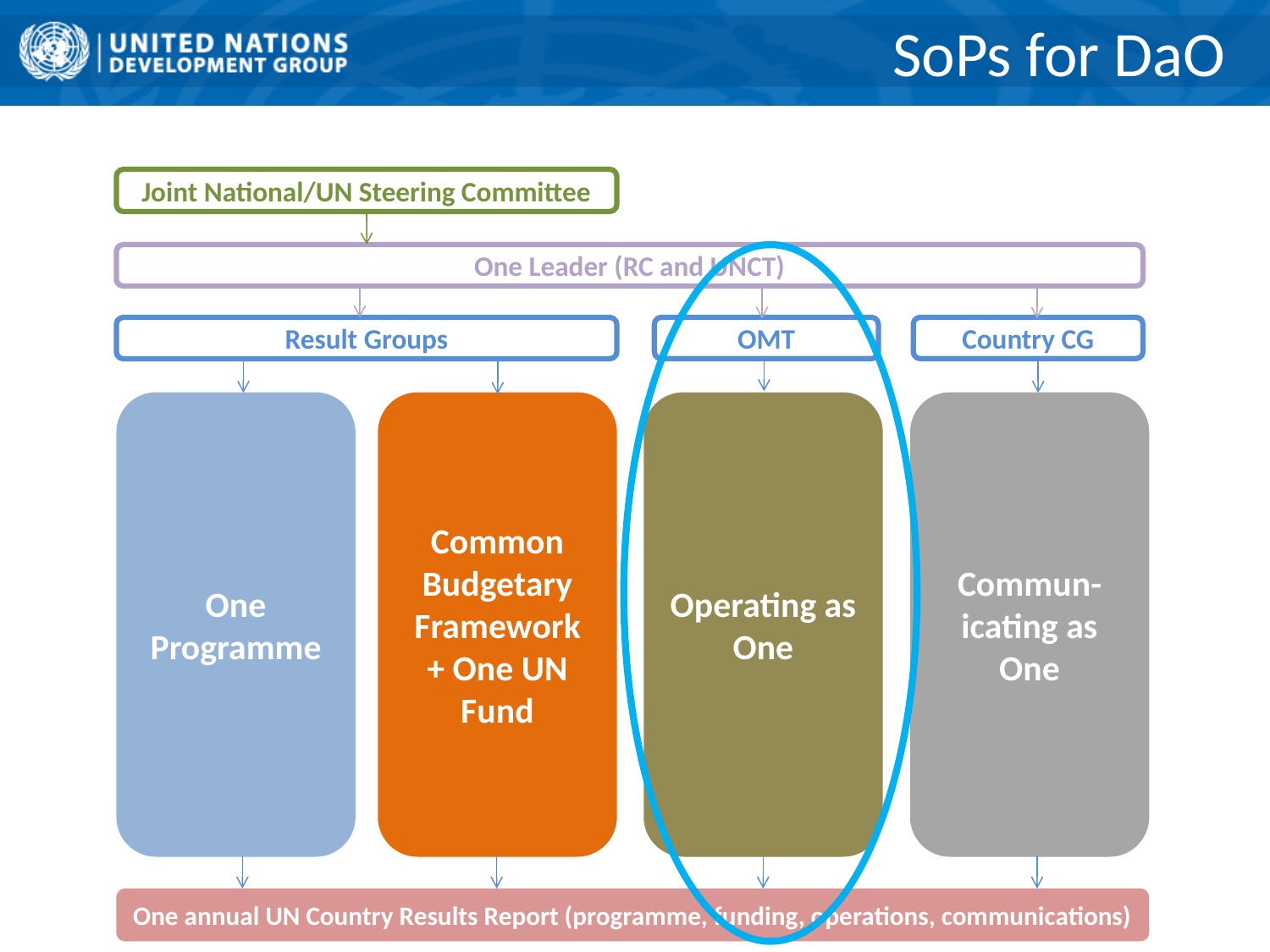

# SoPs for DaO

Joint National/UN Steering Committee
One Leader (RC and UNCT)

OMT
Country CG
Result Groups
Operating as One
One Programme
Common Budgetary Framework
+ One UN Fund
Commun-icating as One
One annual UN Country Results Report (programme, funding, operations, communications)